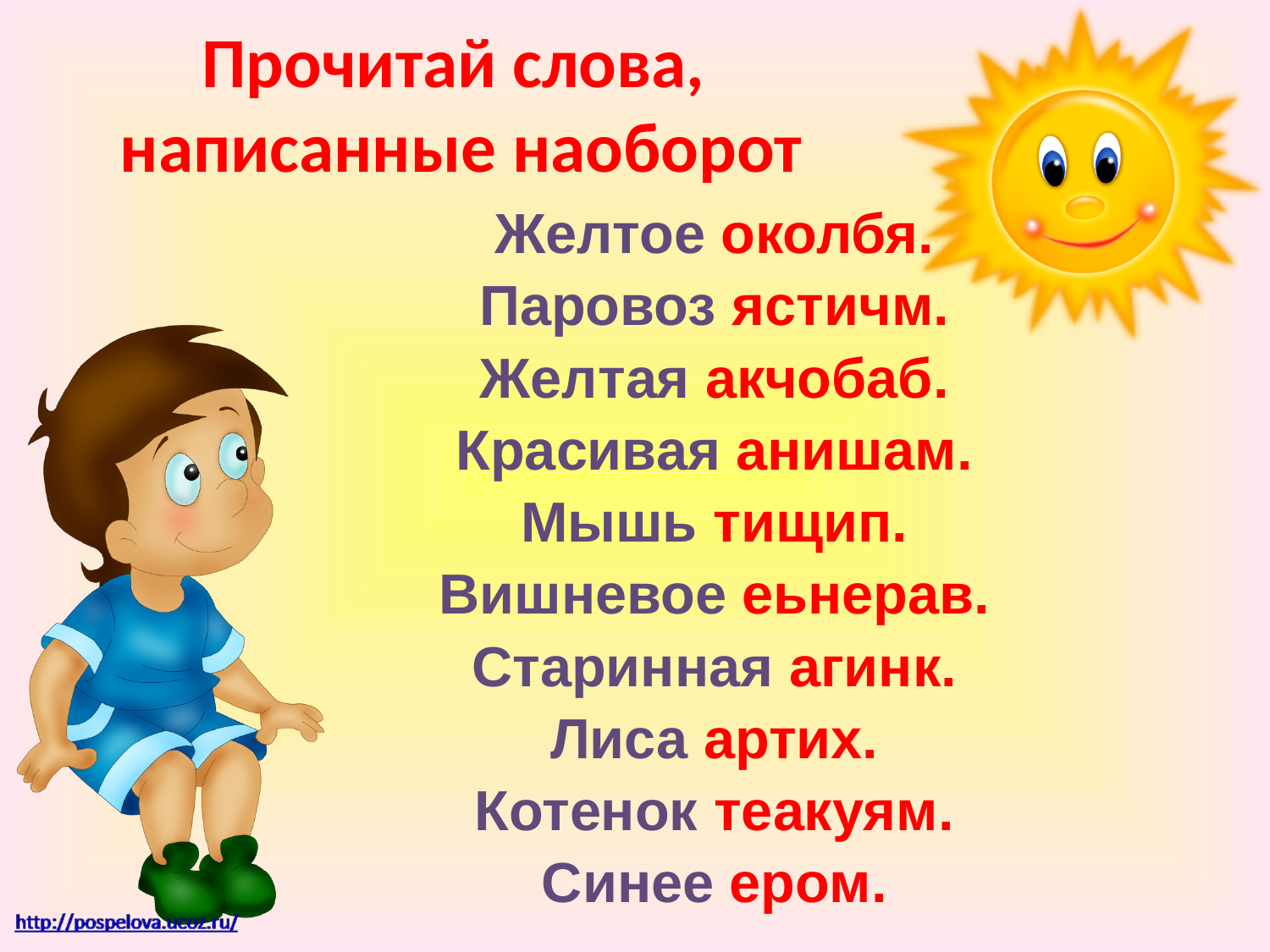

# Прочитай слова, написанные наоборот
Желтое околбя.
Паровоз ястичм.
Желтая акчобаб.
Красивая анишам.
Мышь тищип.
Вишневое еьнерав.
Старинная агинк.
Лиса артих.
Котенок теакуям.
Синее ером.